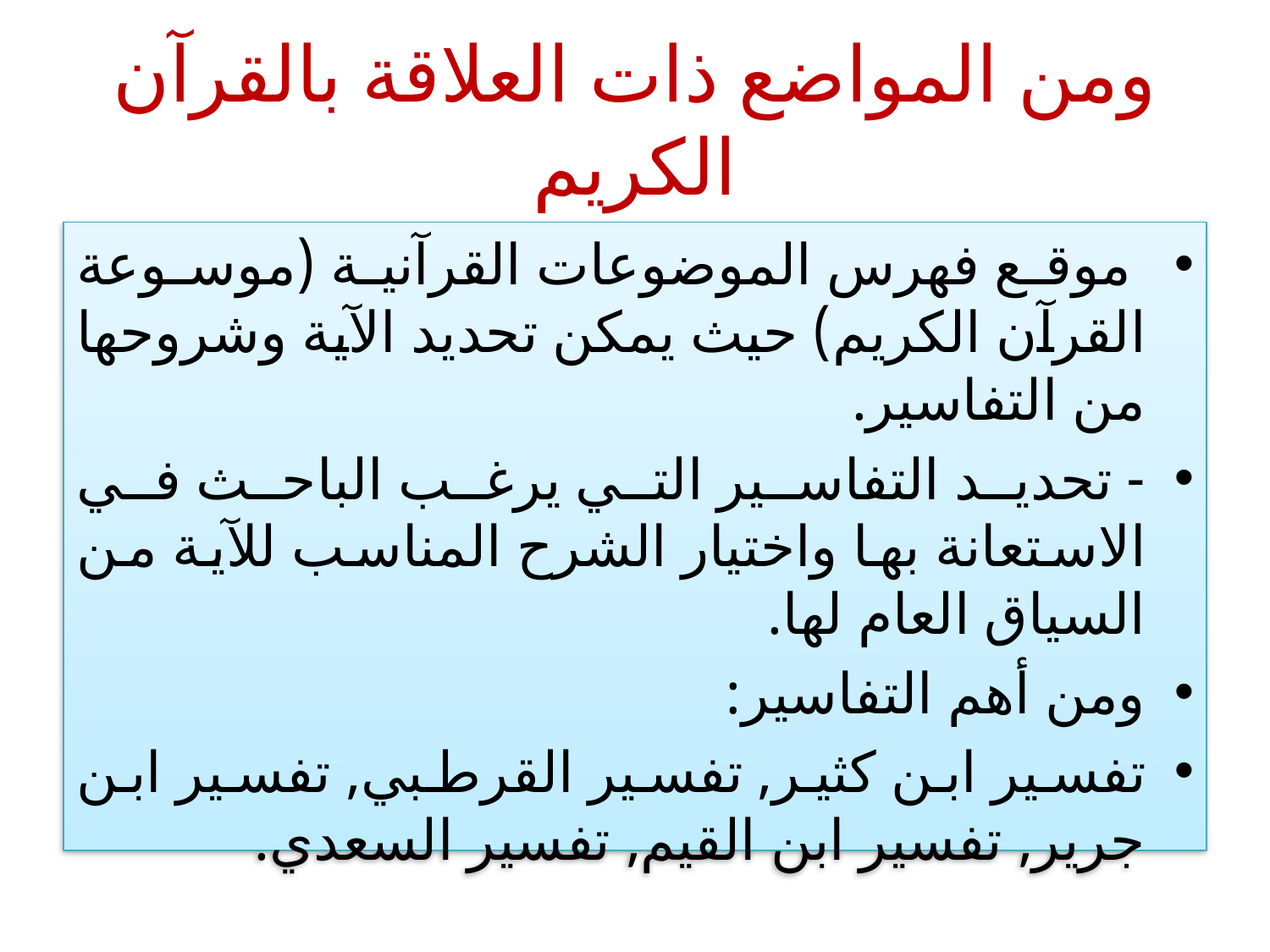

# ومن المواضع ذات العلاقة بالقرآن الكريم
 موقع فهرس الموضوعات القرآنية (موسوعة القرآن الكريم) حيث يمكن تحديد الآية وشروحها من التفاسير.
- تحديد التفاسير التي يرغب الباحث في الاستعانة بها واختيار الشرح المناسب للآية من السياق العام لها.
ومن أهم التفاسير:
تفسير ابن كثير, تفسير القرطبي, تفسير ابن جرير, تفسير ابن القيم, تفسير السعدي.